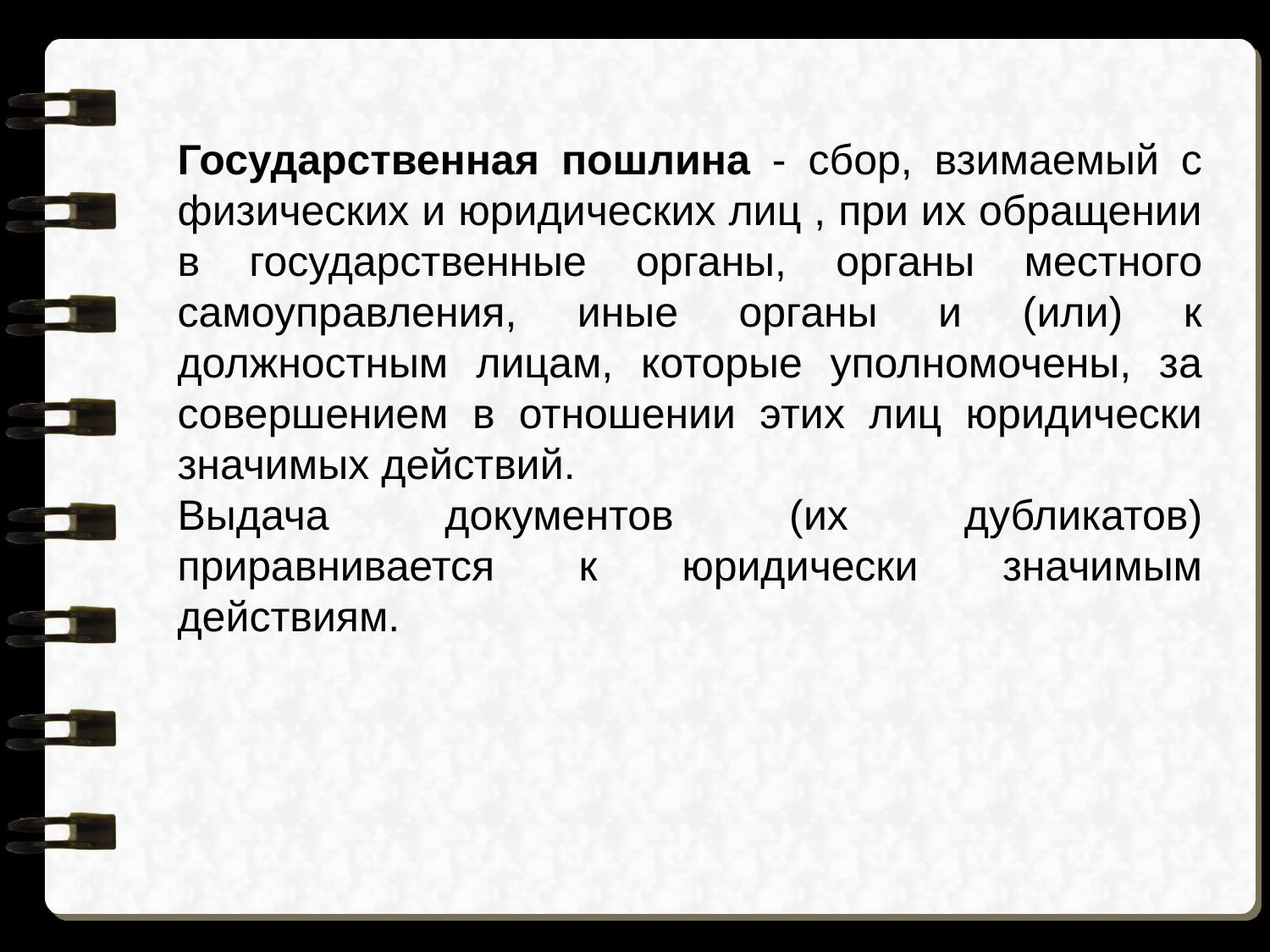

Государственная пошлина - сбор, взимаемый с физических и юридических лиц , при их обращении в государственные органы, органы местного самоуправления, иные органы и (или) к должностным лицам, которые уполномочены, за совершением в отношении этих лиц юридически значимых действий.
Выдача документов (их дубликатов) приравнивается к юридически значимым действиям.